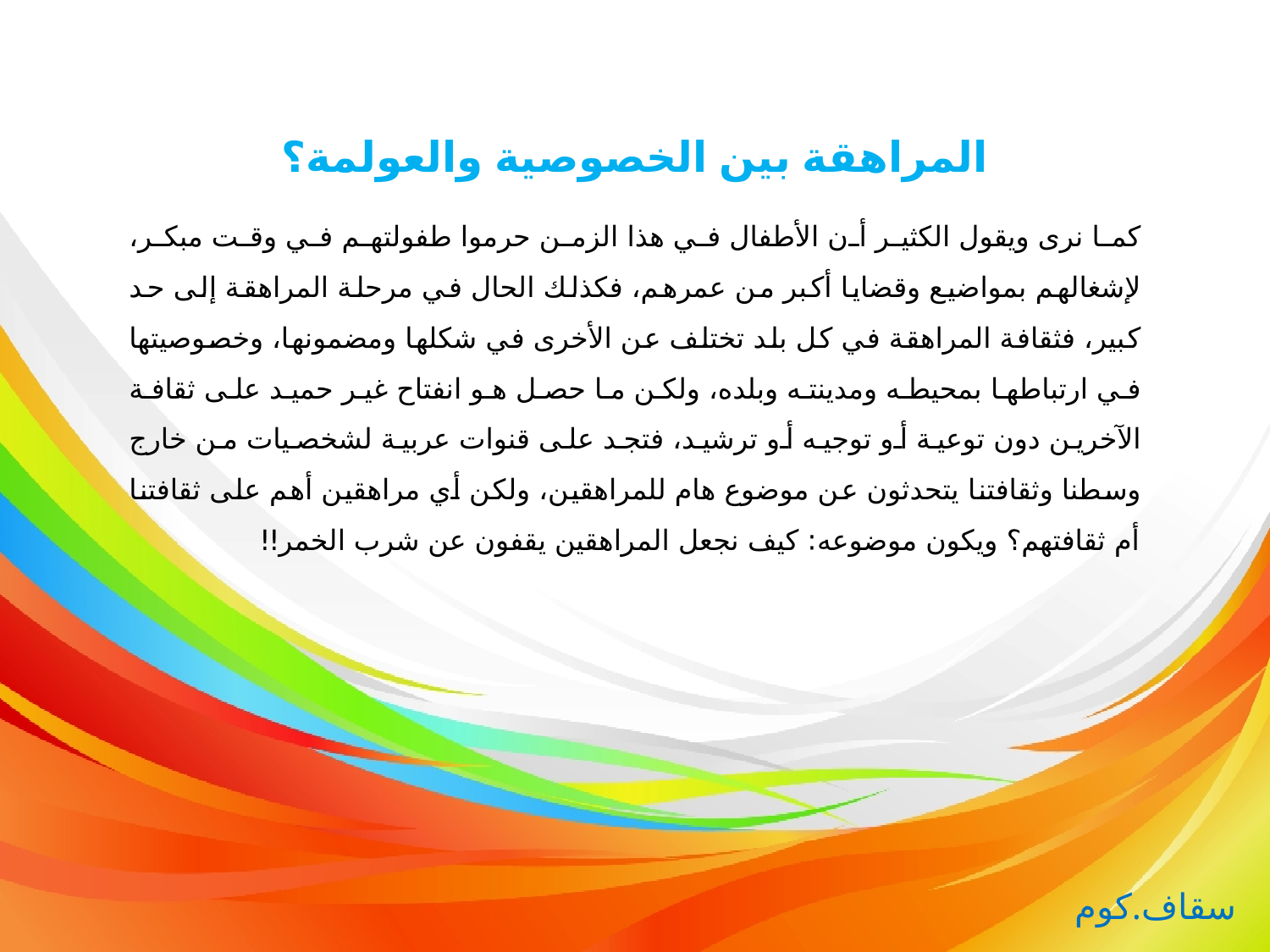

المراهقة بين الخصوصية والعولمة؟
كما نرى ويقول الكثير أن الأطفال في هذا الزمن حرموا طفولتهم في وقت مبكر، لإشغالهم بمواضيع وقضايا أكبر من عمرهم، فكذلك الحال في مرحلة المراهقة إلى حد كبير، فثقافة المراهقة في كل بلد تختلف عن الأخرى في شكلها ومضمونها، وخصوصيتها في ارتباطها بمحيطه ومدينته وبلده، ولكن ما حصل هو انفتاح غير حميد على ثقافة الآخرين دون توعية أو توجيه أو ترشيد، فتجد على قنوات عربية لشخصيات من خارج وسطنا وثقافتنا يتحدثون عن موضوع هام للمراهقين، ولكن أي مراهقين أهم على ثقافتنا أم ثقافتهم؟ ويكون موضوعه: كيف نجعل المراهقين يقفون عن شرب الخمر!!